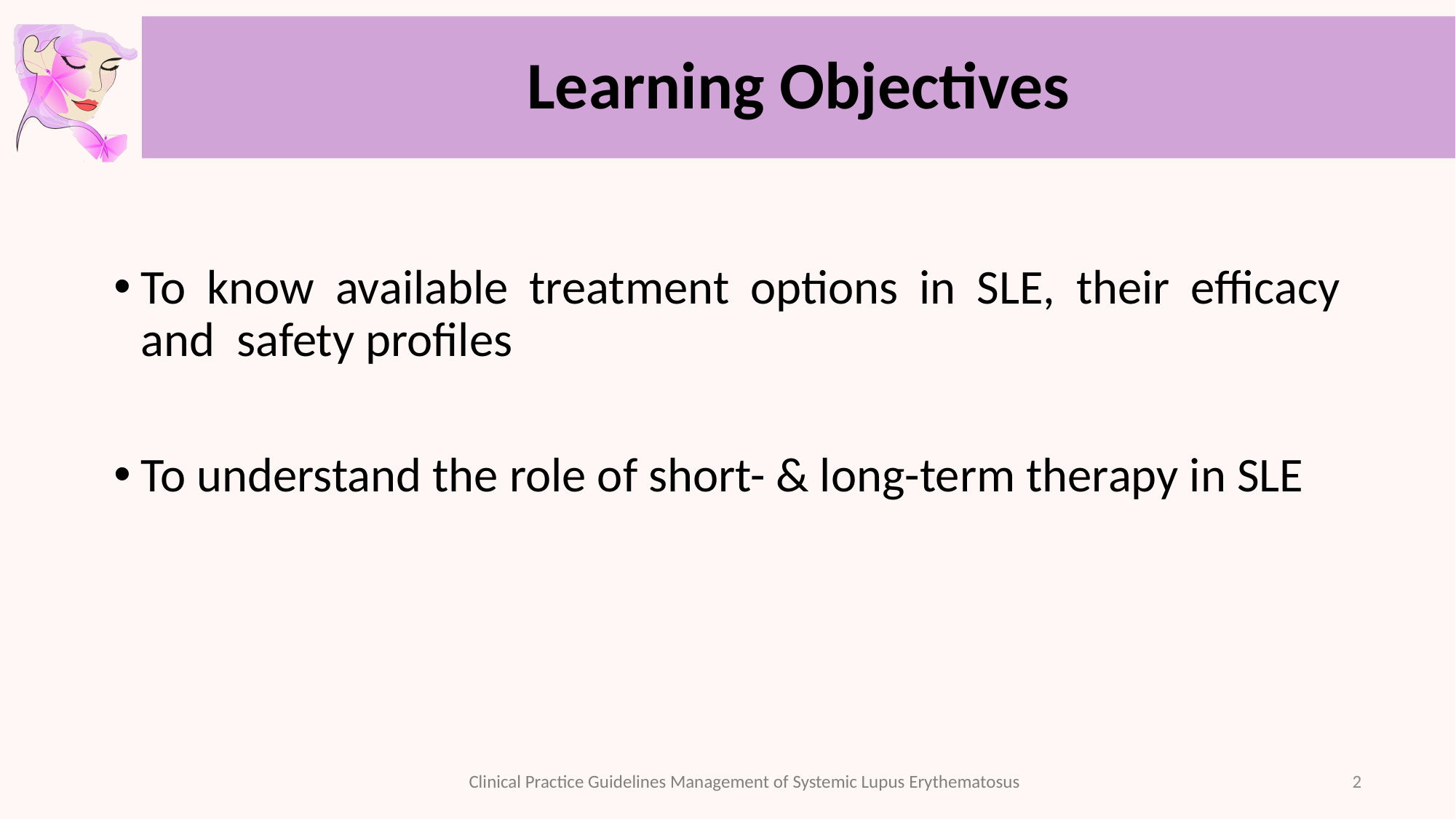

# Learning Objectives
To know available treatment options in SLE, their efficacy and  safety profiles

To understand the role of short- & long-term therapy in SLE
2